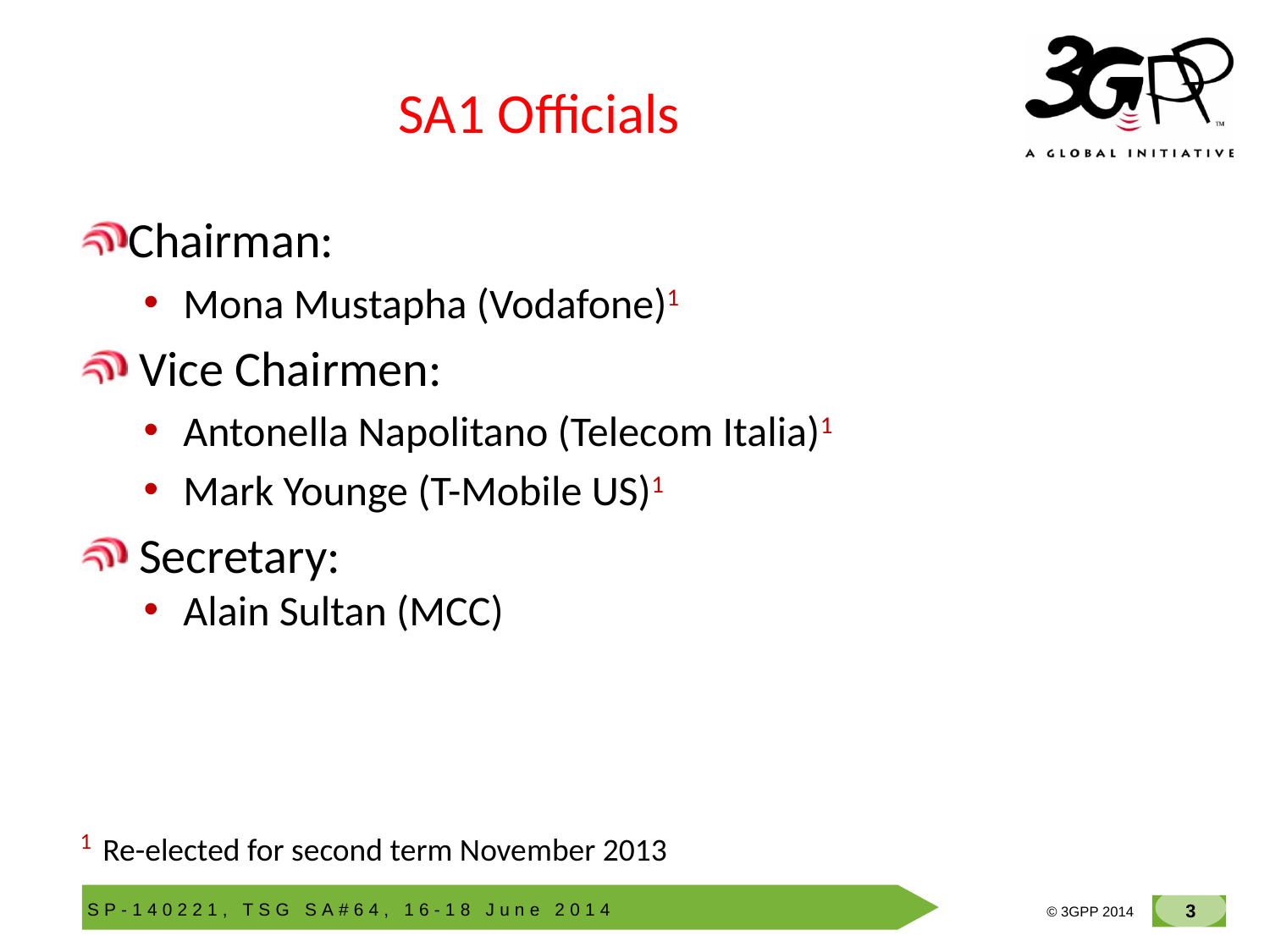

# SA1 Officials
Chairman:
Mona Mustapha (Vodafone)1
 Vice Chairmen:
Antonella Napolitano (Telecom Italia)1
Mark Younge (T-Mobile US)1
 Secretary:
Alain Sultan (MCC)

1 Re-elected for second term November 2013